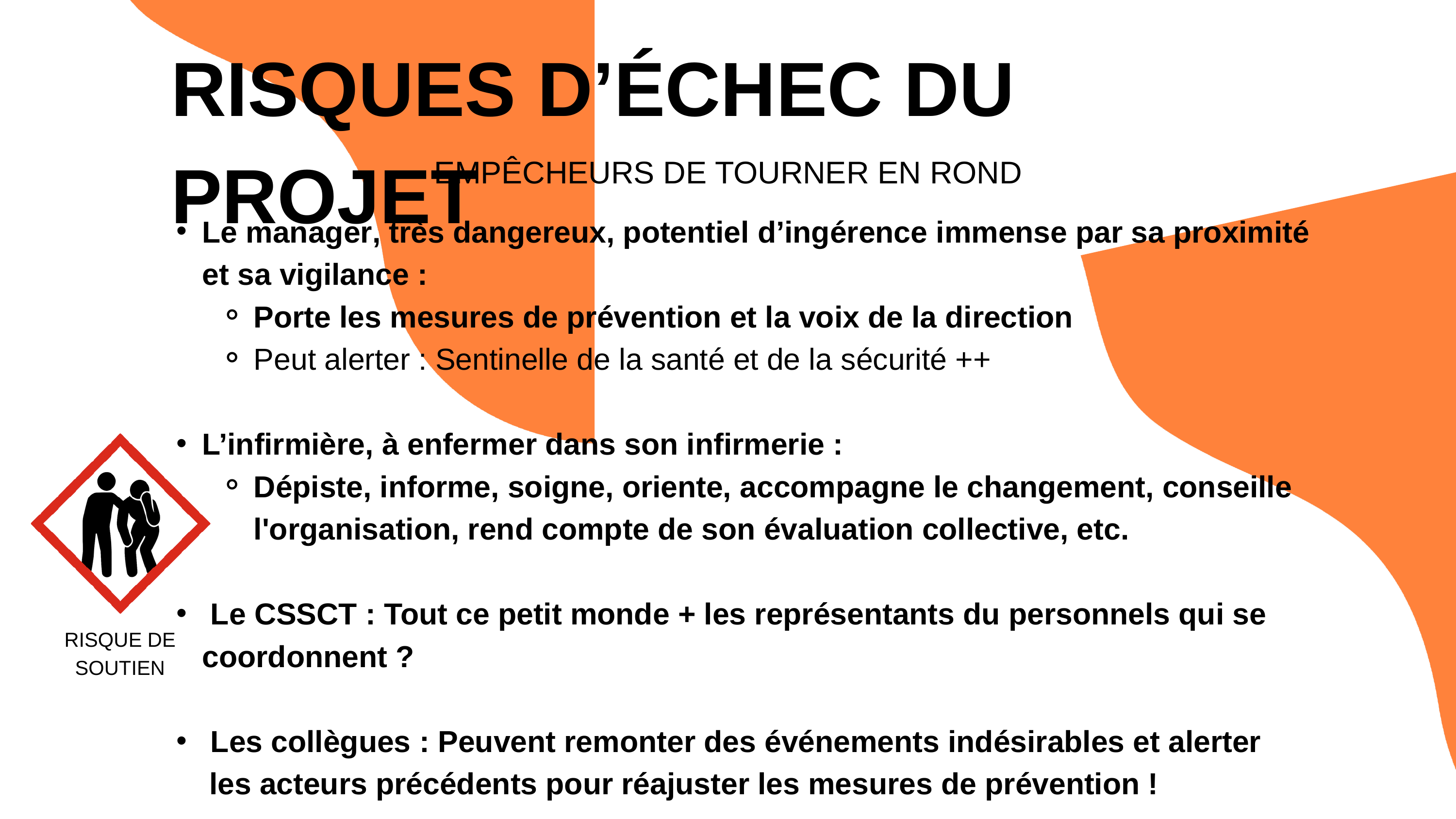

RISQUES D’ÉCHEC DU PROJET
EMPÊCHEURS DE TOURNER EN ROND
Le manager, très dangereux, potentiel d’ingérence immense par sa proximité et sa vigilance :​
Porte les mesures de prévention et la voix de la direction
Peut alerter : Sentinelle de la santé et de la sécurité ++​

L’infirmière, à enfermer dans son infirmerie :​
Dépiste, informe, soigne, oriente, accompagne le changement, conseille l'organisation, rend compte de son évaluation collective, etc.

 Le CSSCT : Tout ce petit monde + les représentants du personnels qui se coordonnent ?​

 Les collègues : Peuvent remonter des événements indésirables et alerter
       les acteurs précédents pour réajuster les mesures de prévention !

RISQUE DE SOUTIEN